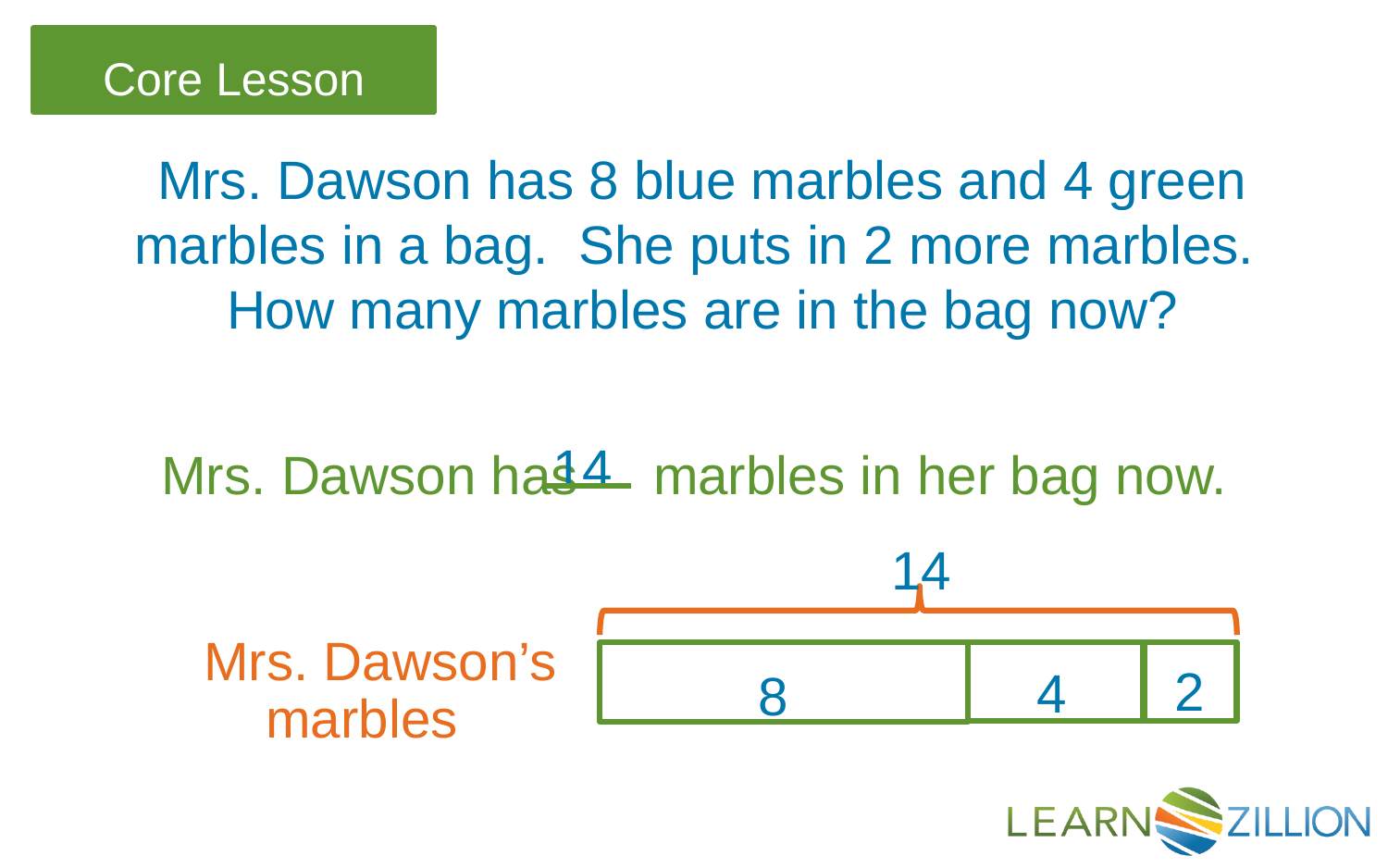

Mrs. Dawson has 8 blue marbles and 4 green marbles in a bag.  She puts in 2 more marbles.  How many marbles are in the bag now?

14
Mrs. Dawson has     marbles in her bag now.
14
Mrs. Dawson’s

2
4
8
marbles